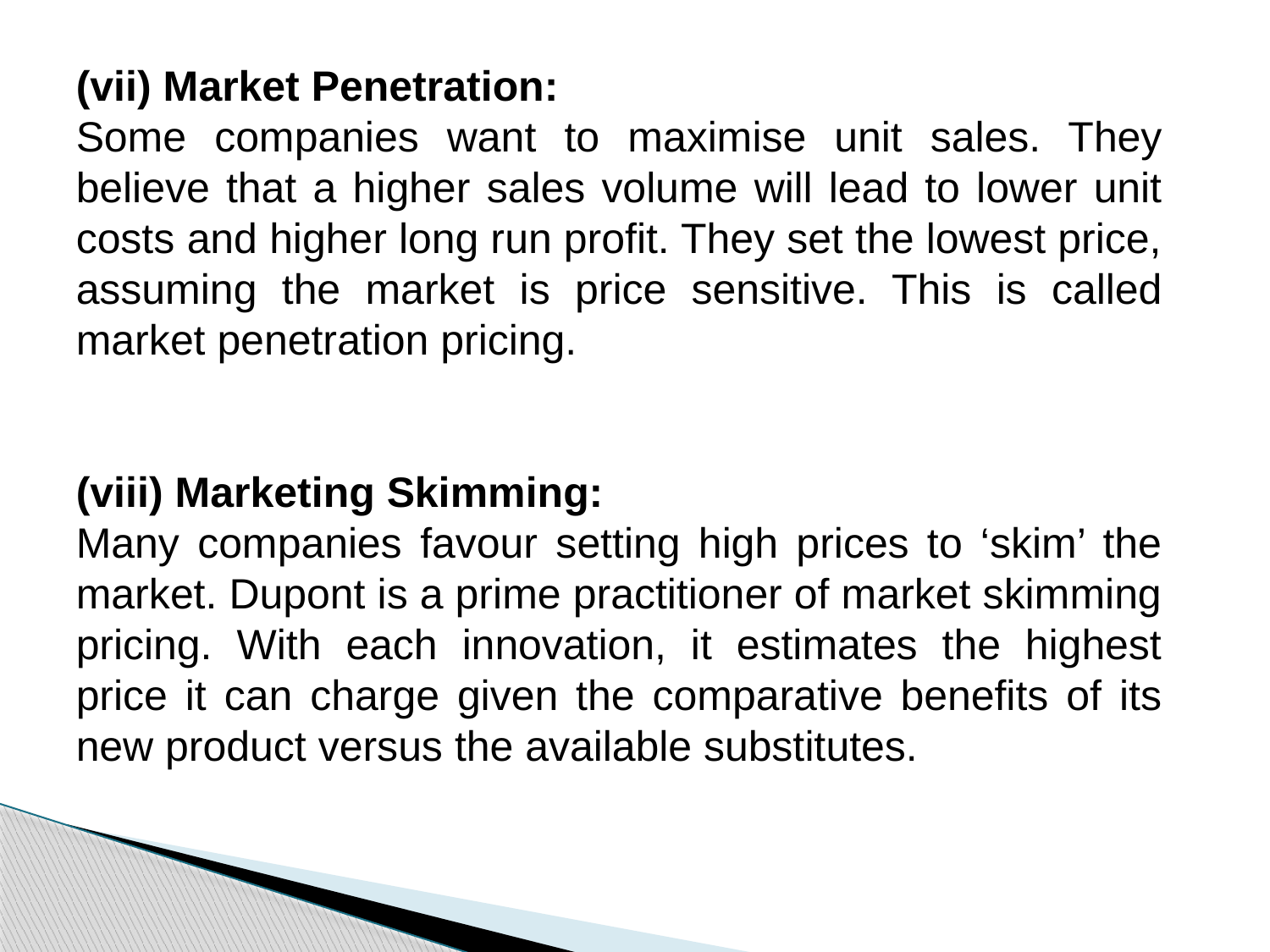

(vii) Market Penetration:
Some companies want to maximise unit sales. They believe that a higher sales volume will lead to lower unit costs and higher long run profit. They set the lowest price, assuming the market is price sensitive. This is called market penetration pricing.

(viii) Marketing Skimming:
Many companies favour setting high prices to ‘skim’ the market. Dupont is a prime practitioner of market skimming pricing. With each innovation, it estimates the highest price it can charge given the comparative benefits of its new product versus the available substitutes.